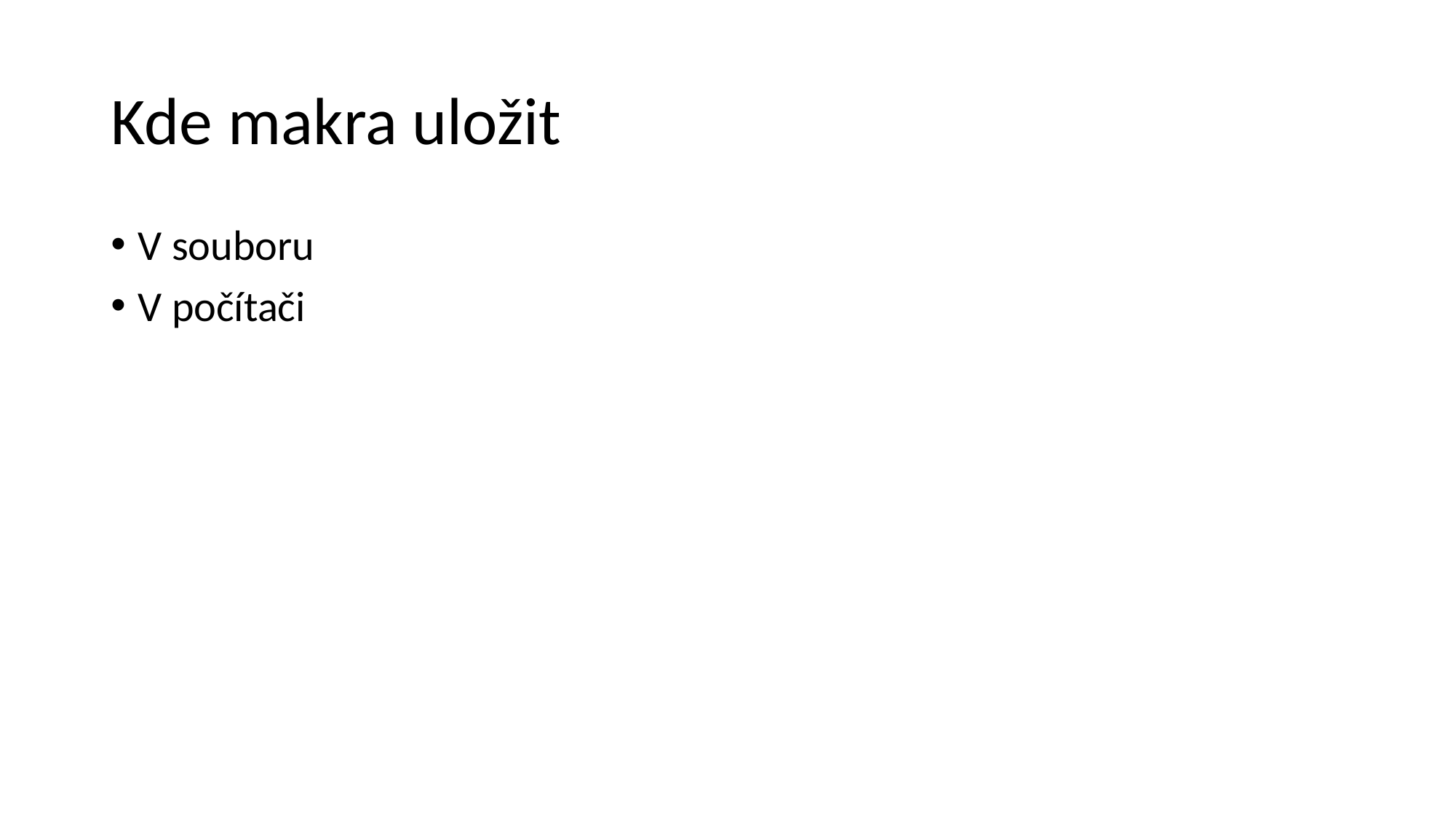

# Kde makra uložit
V souboru
V počítači